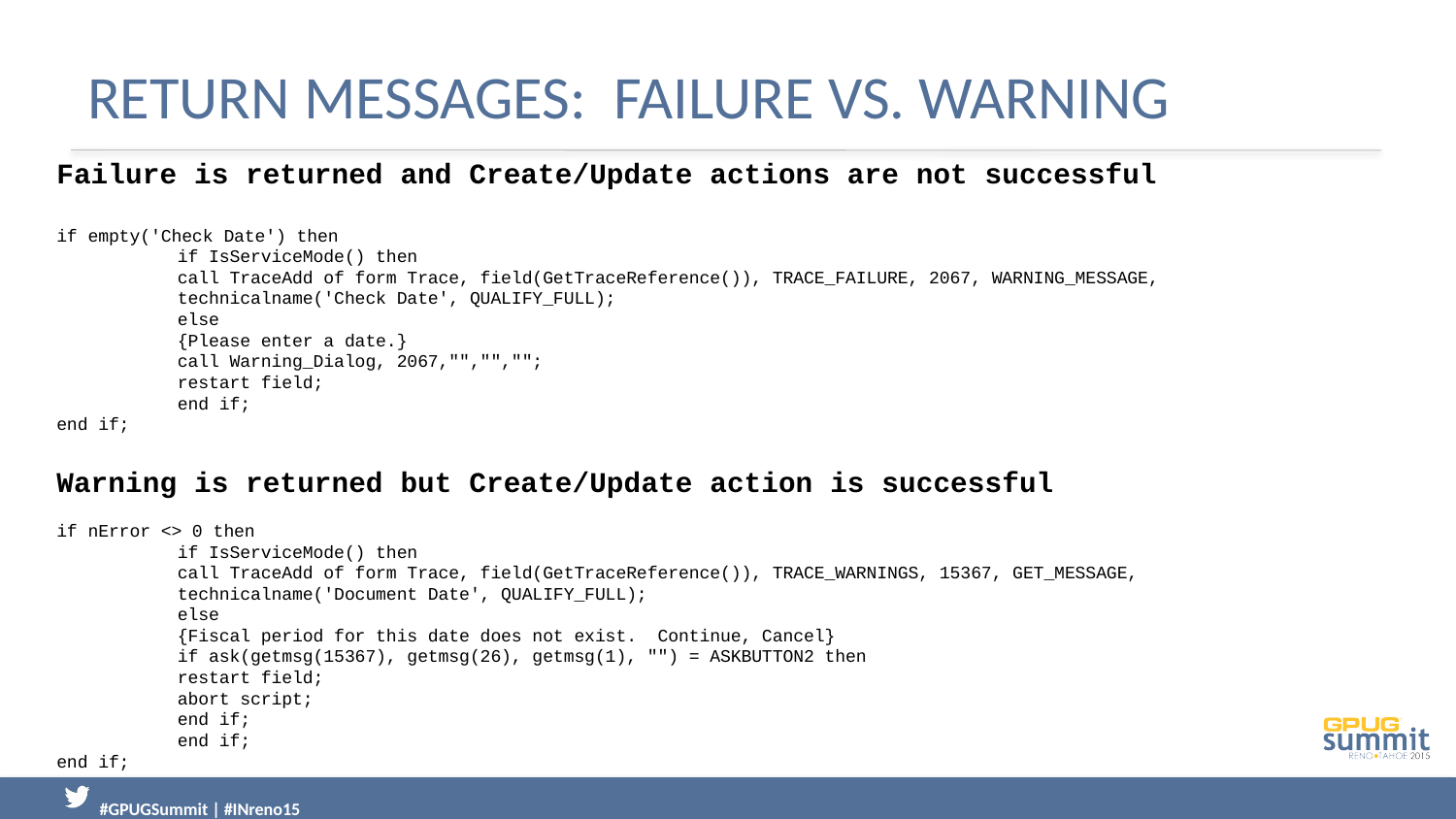

# Return messages:  Failure vs. Warning
Failure is returned and Create/Update actions are not successful

if empty('Check Date') then
	if IsServiceMode() then
		call TraceAdd of form Trace, field(GetTraceReference()), TRACE_FAILURE, 2067, WARNING_MESSAGE,
			technicalname('Check Date', QUALIFY_FULL);
	else
		{Please enter a date.}
		call Warning_Dialog, 2067,"","","";
		restart field;
	end if;
end if;

Warning is returned but Create/Update action is successful

if nError <> 0 then
	if IsServiceMode() then
		call TraceAdd of form Trace, field(GetTraceReference()), TRACE_WARNINGS, 15367, GET_MESSAGE,
			technicalname('Document Date', QUALIFY_FULL);
	else
		{Fiscal period for this date does not exist.  Continue, Cancel}
		if ask(getmsg(15367), getmsg(26), getmsg(1), "") = ASKBUTTON2 then
			restart field;
			abort script;
		end if;
	end if;
end if;